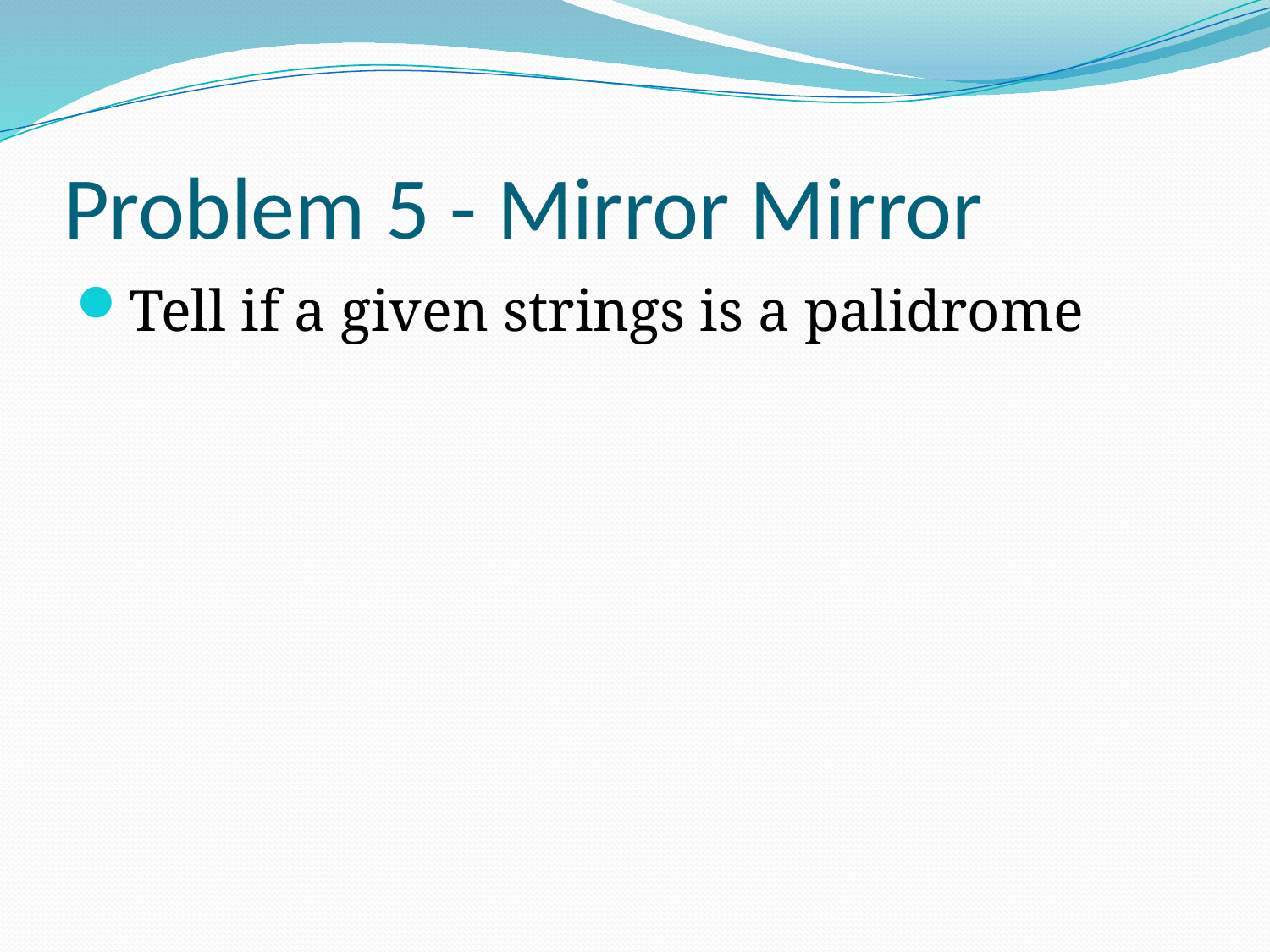

# Problem 5 - Mirror Mirror
Tell if a given strings is a palidrome